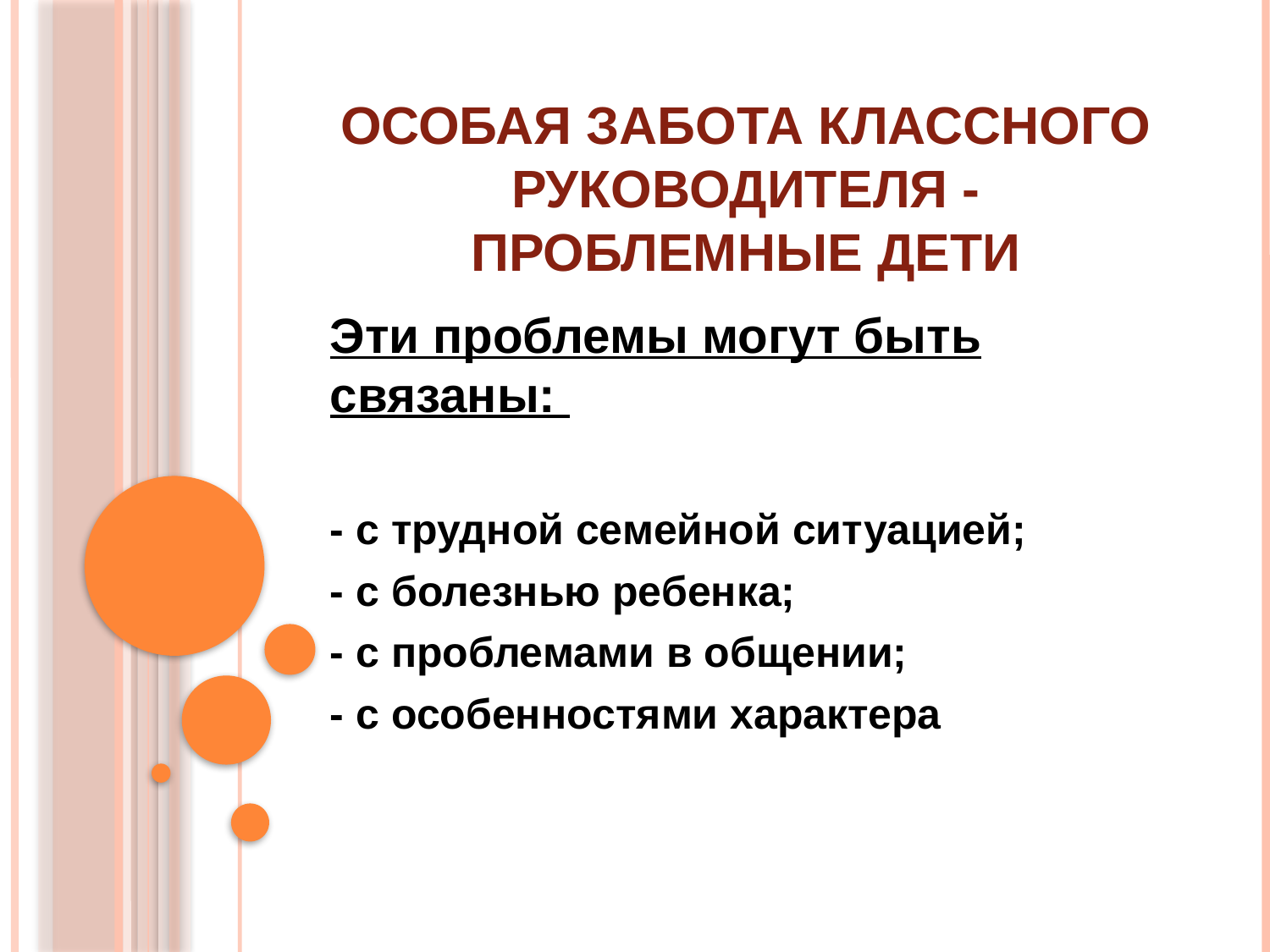

# Особая забота классного руководителя - проблемные дети
Эти проблемы могут быть связаны:

- с трудной семейной ситуацией;
- с болезнью ребенка;
- с проблемами в общении;
- с особенностями характера